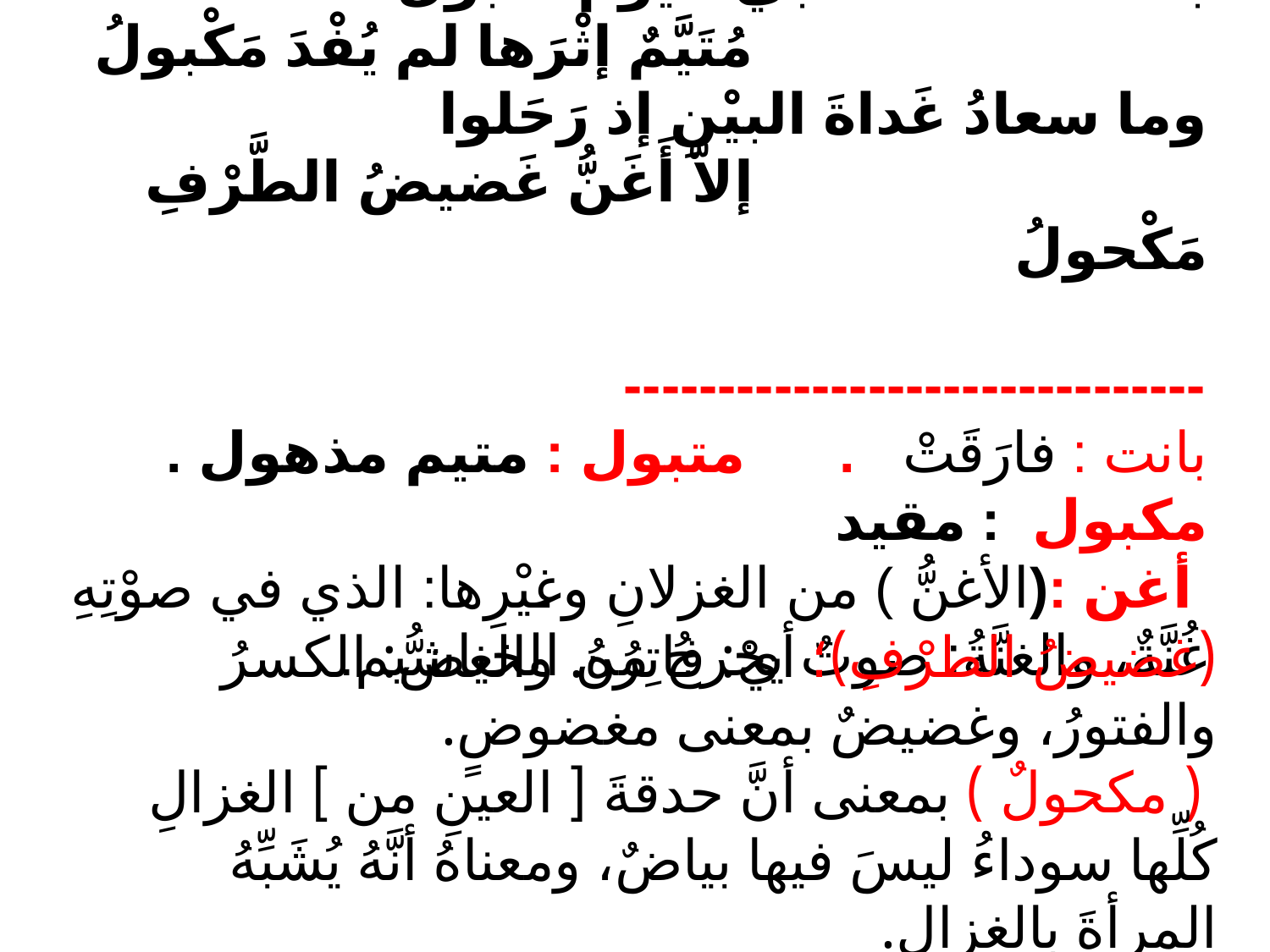

بانَتْ سُعادُ فَقَلبي اليومَ مَتْبول
                             مُتَيَّمٌ إثْرَها لم يُفْدَ مَكْبولُ
وما سعادُ غَداةَ البيْنِ إذ رَحَلوا
                             إلاّ أَغَنُّ غَضيضُ الطَّرْفِ مَكْحولُ
-------------------------------
بانت : فارَقَتْ   .      متبول : متيم مذهول .      مكبول  : مقيد
 أغن :(الأغنُّ ) من الغزلانِ وغيْرِها: الذي في صوْتِهِ غُنَّةٌ، والغنَّةُ: صوتٌ يخرجُ من الخياشيم.

(غضيضُ الطرْفِ)؛ أيْ: فاتِرُهُ. والغضُّ: الكسرُ والفتورُ، وغضيضٌ بمعنى مغضوضٍ.
 ( مكحولٌ ) بمعنى أنَّ حدقةَ [ العينِ من ] الغزالِ كُلِّها سوداءُ ليسَ فيها بياضٌ، ومعناهُ أنَّهُ يُشَبِّهُ المرأةَ بالغزالِ.